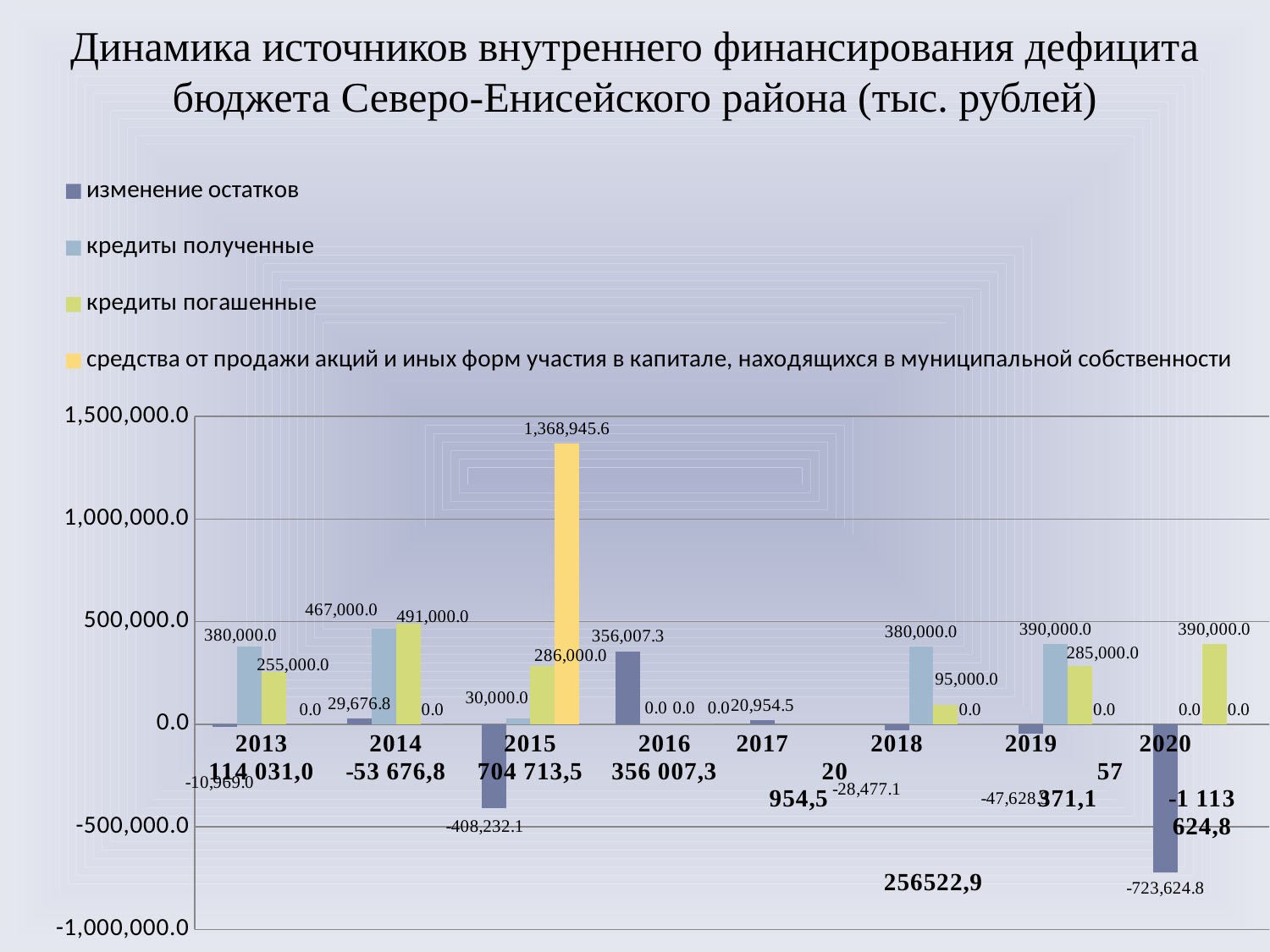

# Динамика источников внутреннего финансирования дефицита бюджета Северо-Енисейского района (тыс. рублей)

### Chart

| Category | изменение остатков | кредиты полученные | кредиты погашенные | средства от продажи акций и иных форм участия в капитале, находящихся в муниципальной собственности |
|---|---|---|---|---|
| 2013
114 031,0 | -10969.0 | 380000.0 | 255000.0 | 0.0 |
| 2014
-53 676,8 | 29676.8 | 467000.0 | 491000.0 | 0.0 |
| 2015
704 713,5 | -408232.1 | 30000.0 | 286000.0 | 1368945.6 |
| 2016
356 007,3 | 356007.3 | 0.0 | 0.0 | 0.0 |
| 2017                       20 954,5 | 20954.5 | None | None | None |
| 2018                                                                                   256522,9 | -28477.1 | 380000.0 | 95000.0 | 0.0 |
| 2019                         57 371,1 | -47628.9 | 390000.0 | 285000.0 | 0.0 |
| 2020                               -1 113 624,8 | -723624.8 | 0.0 | 390000.0 | 0.0 |